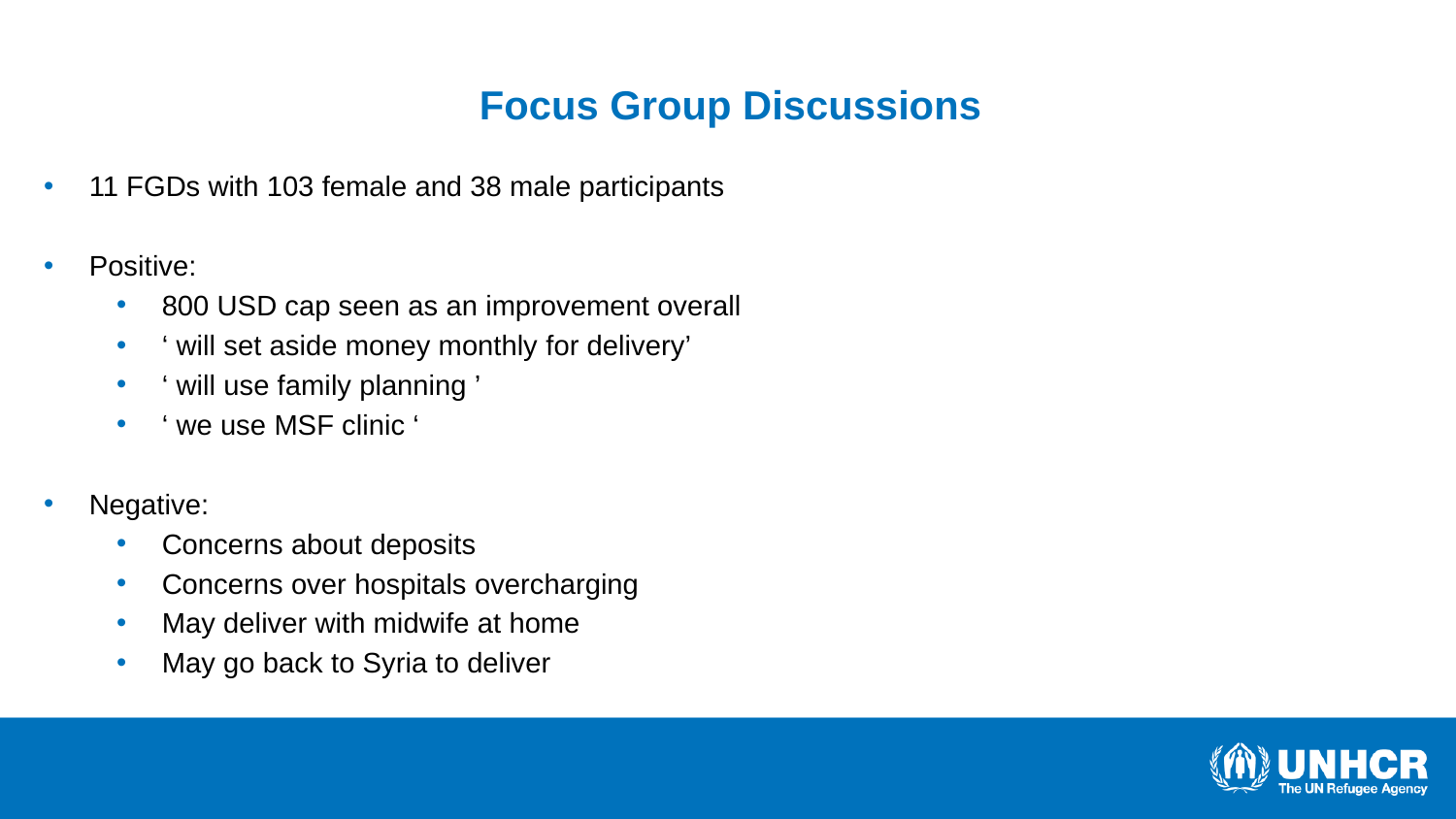

# Focus Group Discussions

11 FGDs with 103 female and 38 male participants

Positive:
800 USD cap seen as an improvement overall
‘ will set aside money monthly for delivery’
‘ will use family planning ’
‘ we use MSF clinic ‘

Negative:
Concerns about deposits
Concerns over hospitals overcharging
May deliver with midwife at home
May go back to Syria to deliver